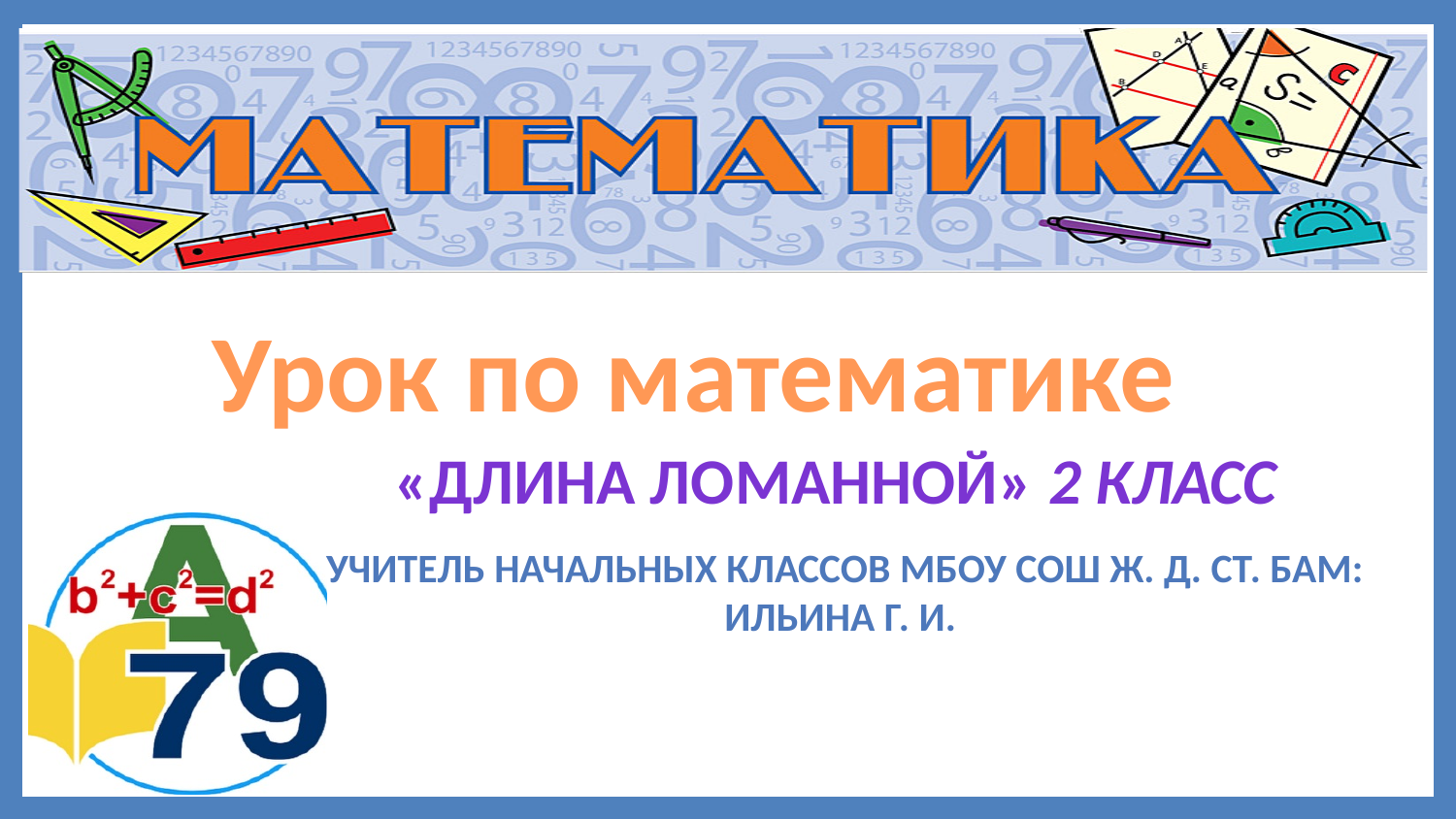

Урок по математике
«Длина Ломанной» 2 класс

Учитель начальных классов МБОУ СОШ ж. д. ст. БАМ:
Ильина Г. И.